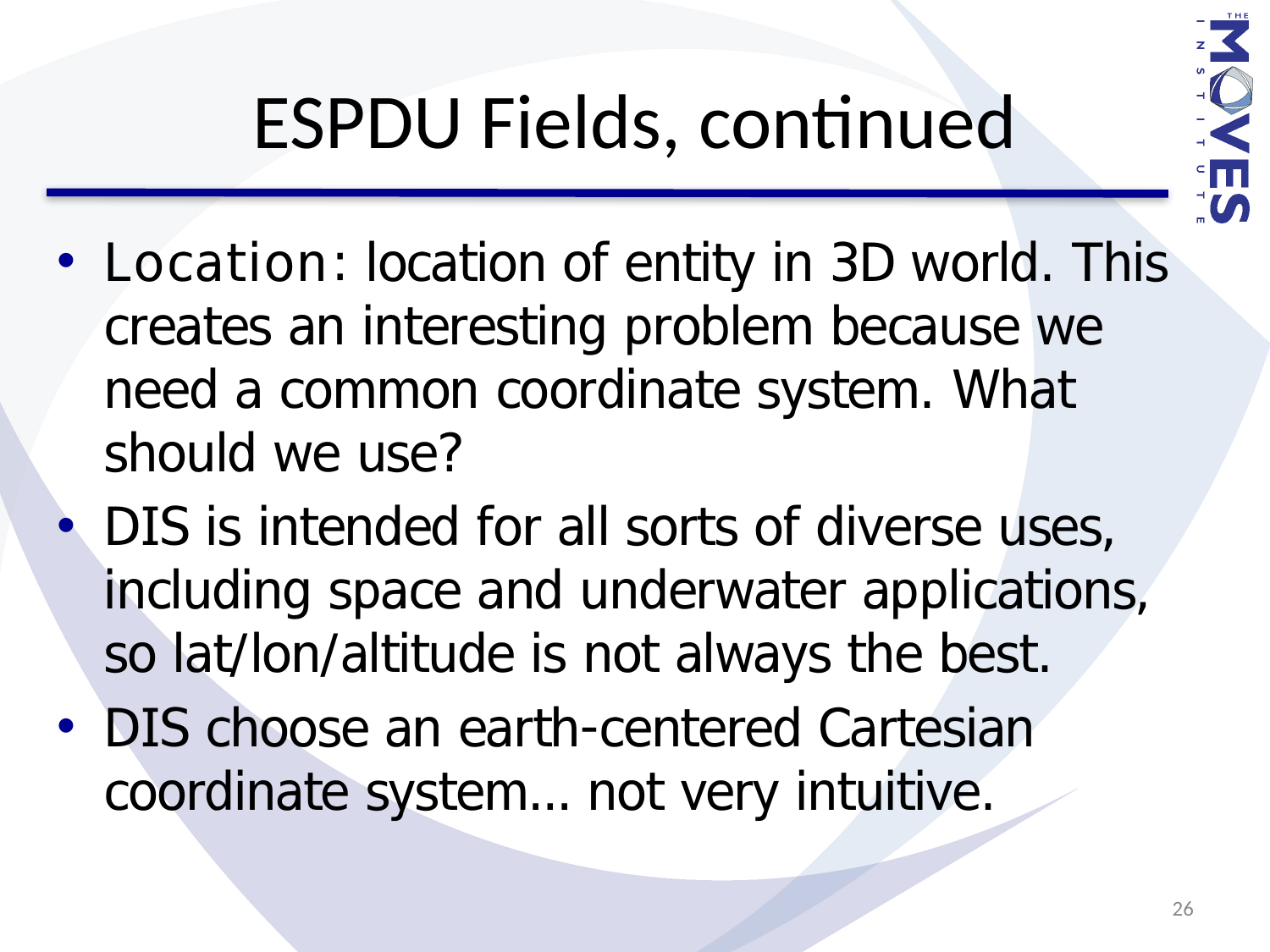

# ESPDU Fields, continued
Location: location of entity in 3D world. This creates an interesting problem because we need a common coordinate system. What should we use?
DIS is intended for all sorts of diverse uses, including space and underwater applications, so lat/lon/altitude is not always the best.
DIS choose an earth-centered Cartesian coordinate system… not very intuitive.
26